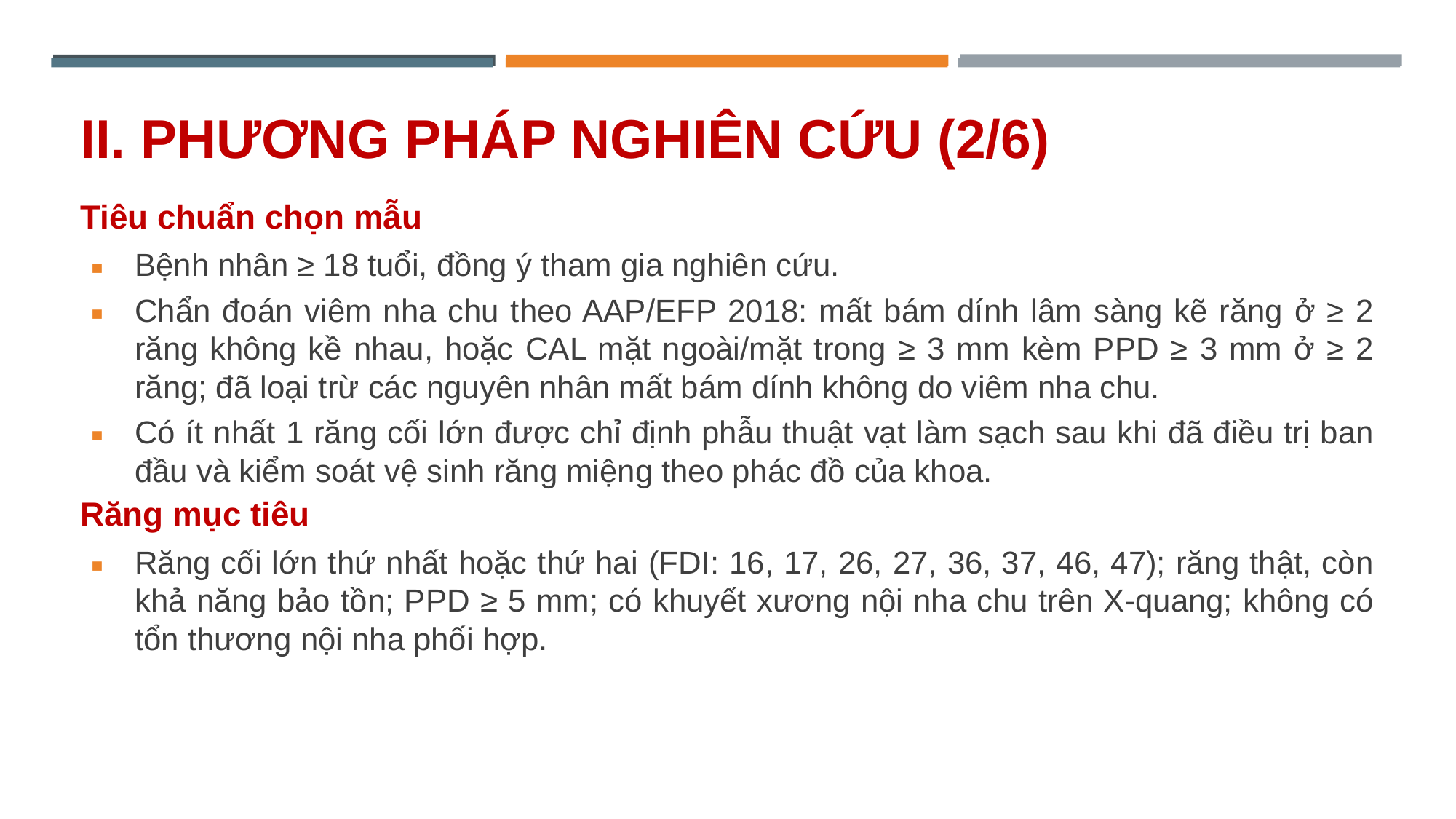

# II. PHƯƠNG PHÁP NGHIÊN CỨU (2/6)
Tiêu chuẩn chọn mẫu
Bệnh nhân ≥ 18 tuổi, đồng ý tham gia nghiên cứu.
Chẩn đoán viêm nha chu theo AAP/EFP 2018: mất bám dính lâm sàng kẽ răng ở ≥ 2 răng không kề nhau, hoặc CAL mặt ngoài/mặt trong ≥ 3 mm kèm PPD ≥ 3 mm ở ≥ 2 răng; đã loại trừ các nguyên nhân mất bám dính không do viêm nha chu.
Có ít nhất 1 răng cối lớn được chỉ định phẫu thuật vạt làm sạch sau khi đã điều trị ban đầu và kiểm soát vệ sinh răng miệng theo phác đồ của khoa.
Răng mục tiêu
Răng cối lớn thứ nhất hoặc thứ hai (FDI: 16, 17, 26, 27, 36, 37, 46, 47); răng thật, còn khả năng bảo tồn; PPD ≥ 5 mm; có khuyết xương nội nha chu trên X-quang; không có tổn thương nội nha phối hợp.